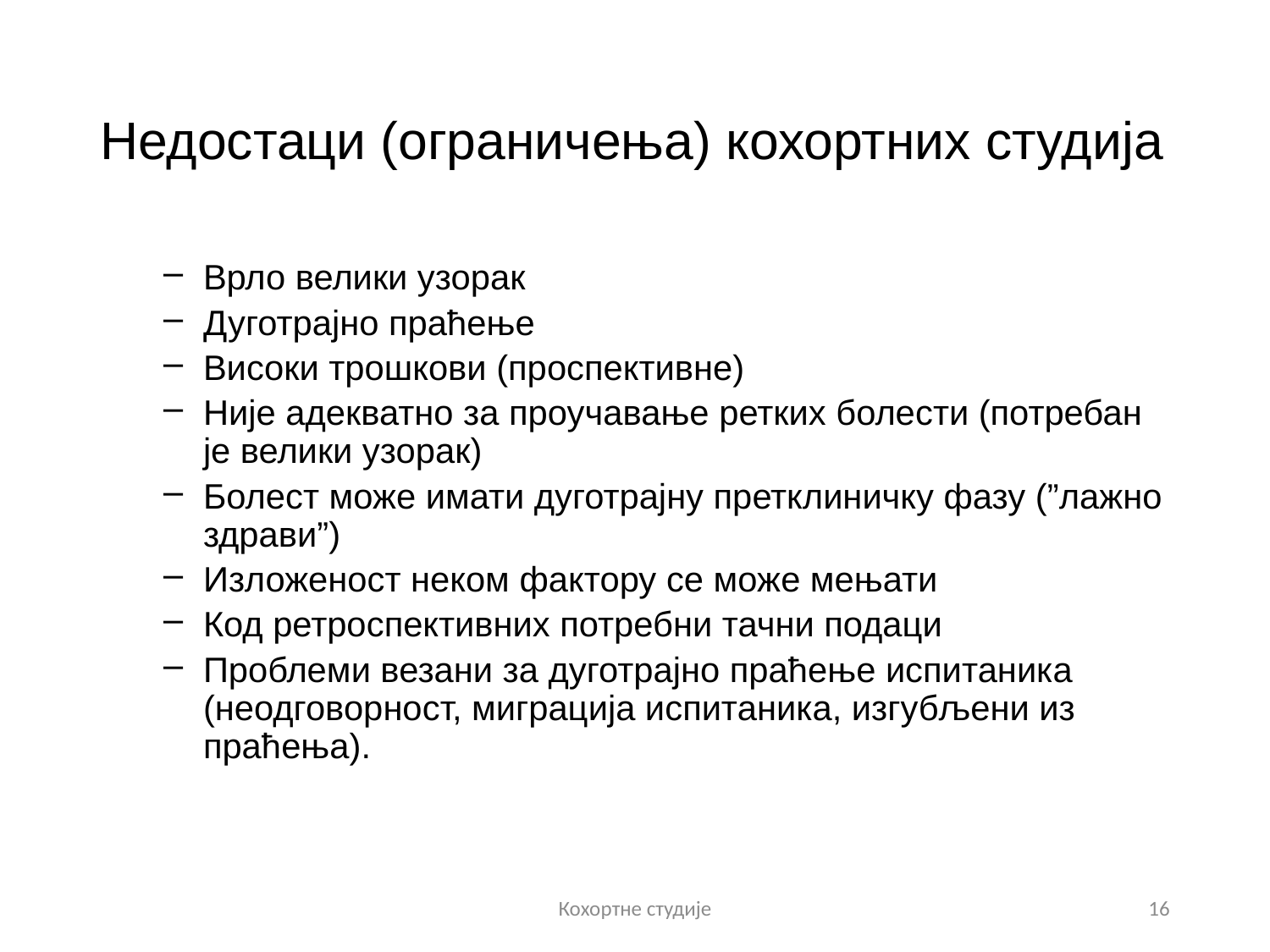

# Недостаци (ограничења) кохортних студија
Врло велики узорак
Дуготрајно праћење
Високи трошкови (проспективне)
Није адекватно за проучавање ретких болести (потребан је велики узорак)
Болест може имати дуготрајну претклиничку фазу (”лажно здрави”)
Изложеност неком фактору се може мењати
Код ретроспективних потребни тачни подаци
Проблеми везани за дуготрајно праћење испитаника (неодговорност, миграција испитаника, изгубљени из праћења).

Кохортне студије
16